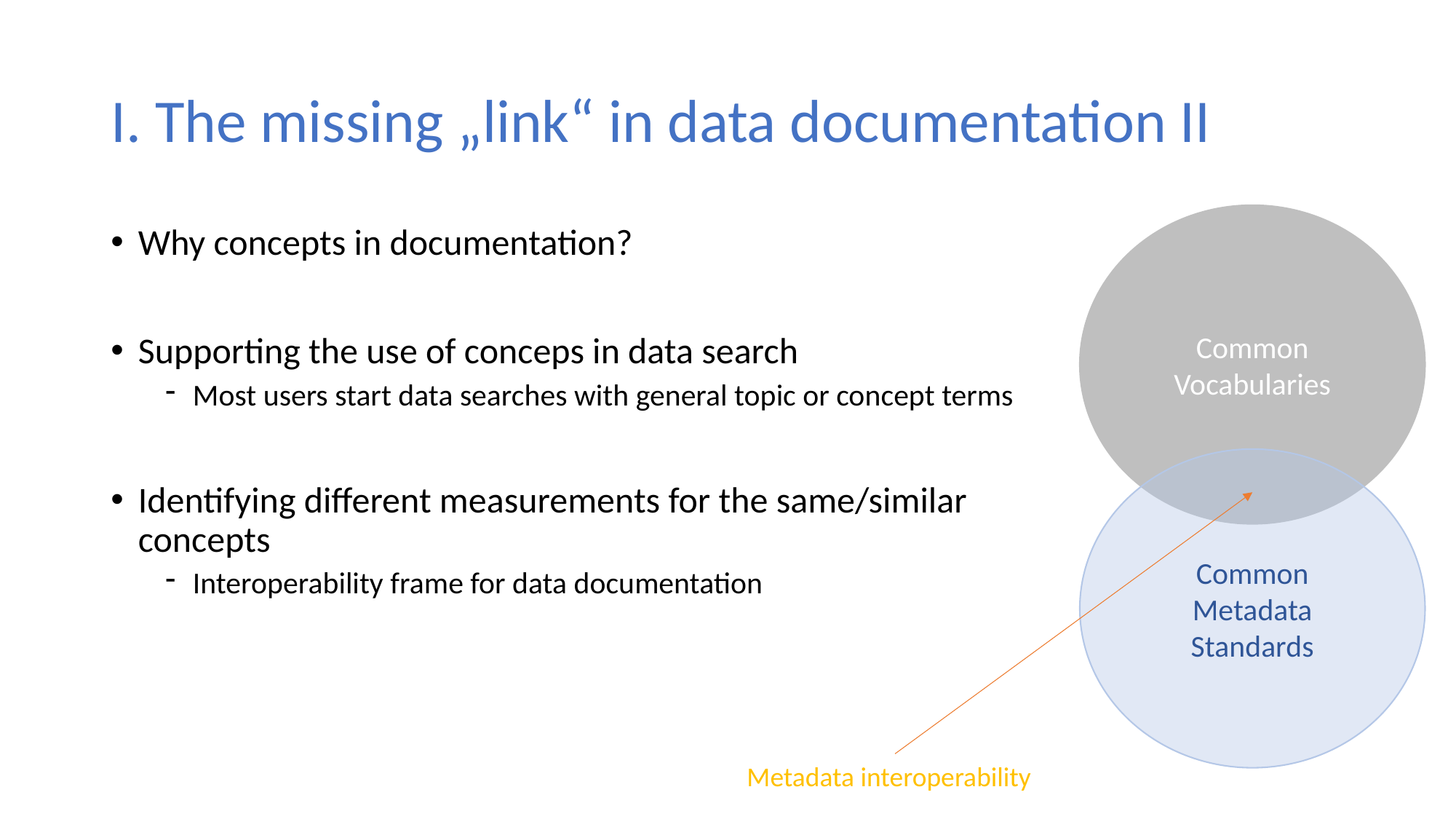

# I. The missing „link“ in data documentation II
Common Vocabularies
Common Metadata Standards
Why concepts in documentation?

Supporting the use of conceps in data search
Most users start data searches with general topic or concept terms

Identifying different measurements for the same/similar concepts
Interoperability frame for data documentation

Metadata interoperability